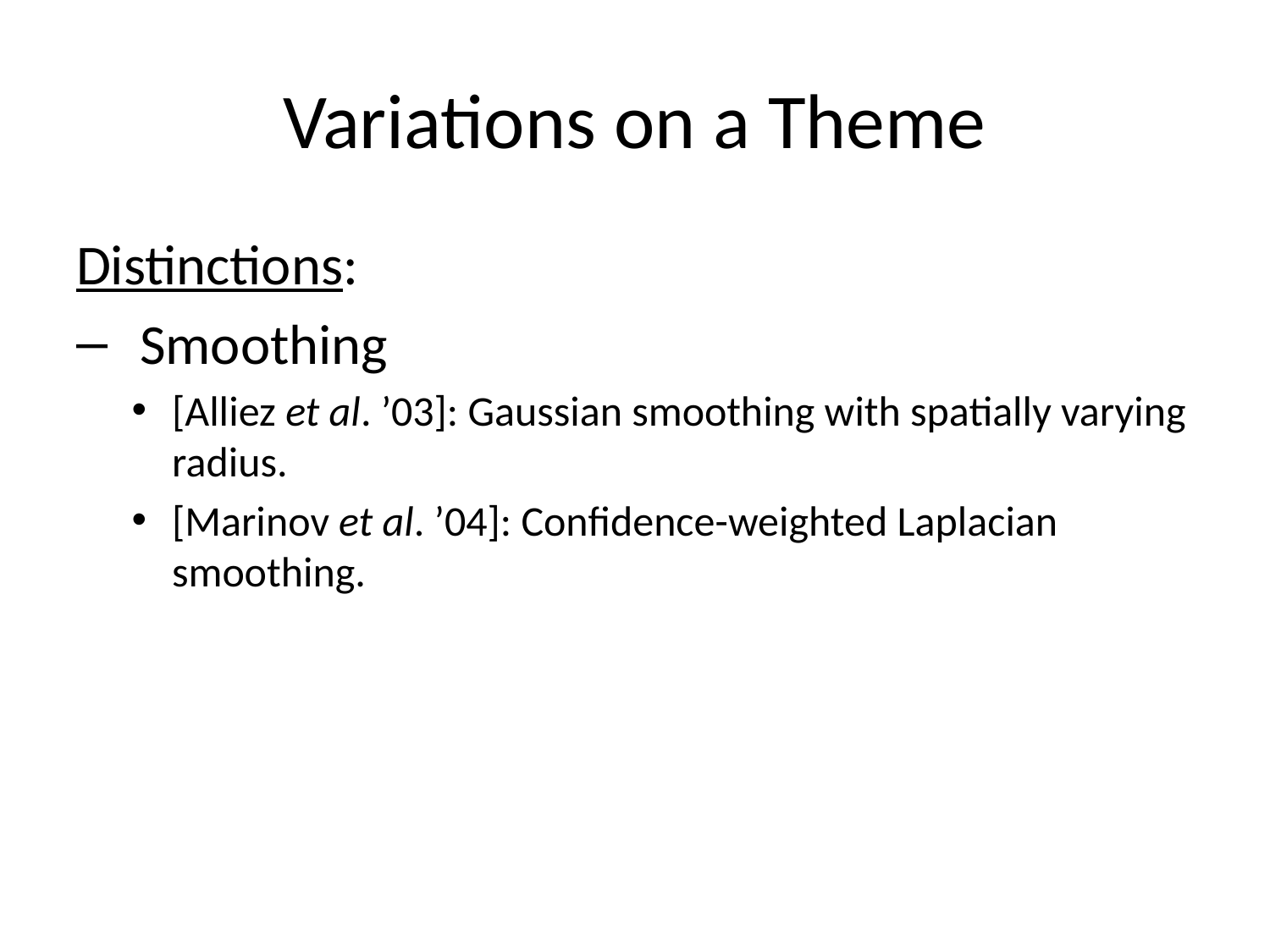

# Variations on a Theme
Distinctions:
Smoothing
[Alliez et al. ’03]: Gaussian smoothing with spatially varying radius.
[Marinov et al. ’04]: Confidence-weighted Laplacian smoothing.